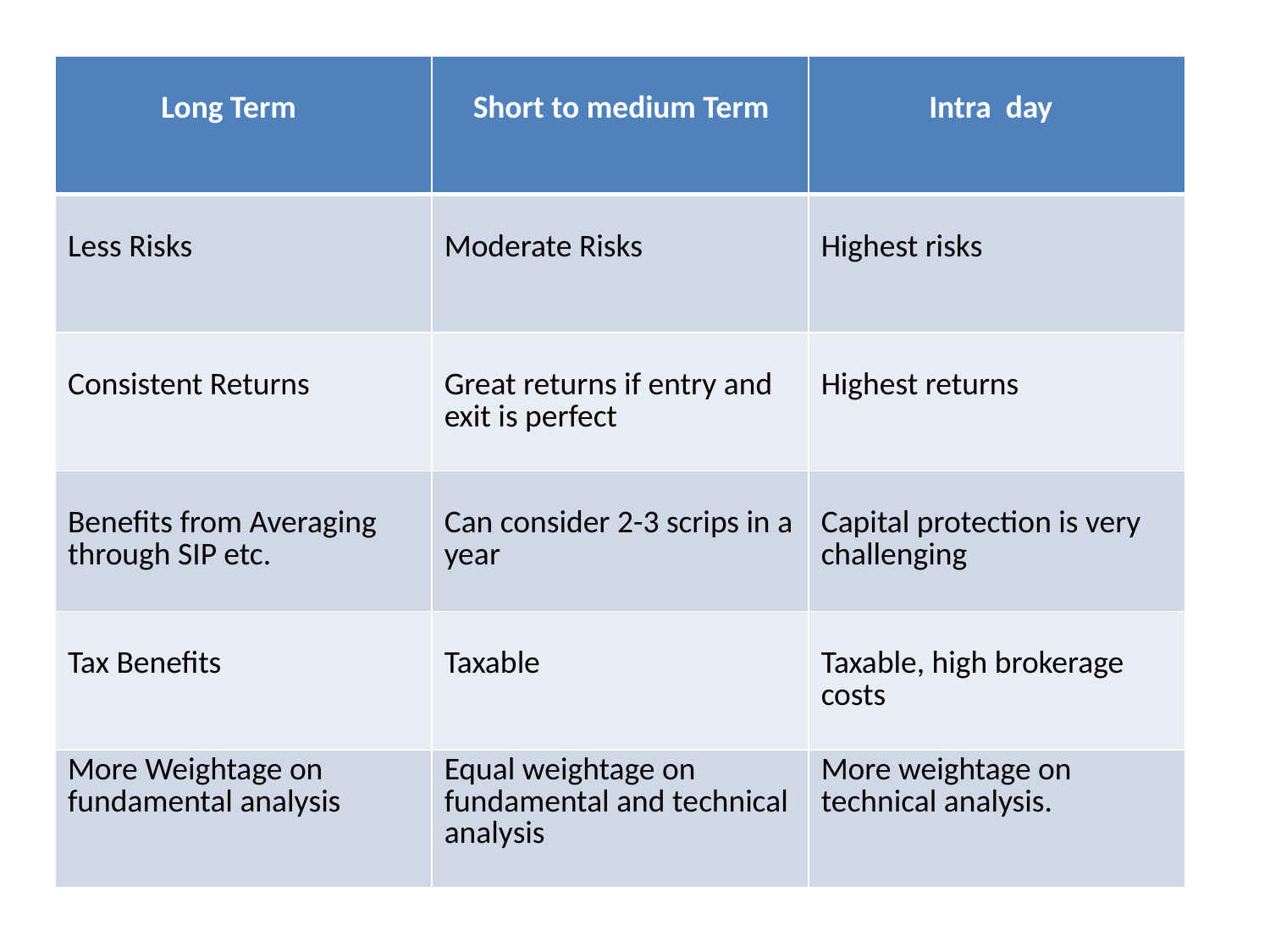

| Long Term | Short to medium Term | Intra day |
| --- | --- | --- |
| Less Risks | Moderate Risks | Highest risks |
| Consistent Returns | Great returns if entry and exit is perfect | Highest returns |
| Benefits from Averaging through SIP etc. | Can consider 2-3 scrips in a year | Capital protection is very challenging |
| Tax Benefits | Taxable | Taxable, high brokerage costs |
| More Weightage on fundamental analysis | Equal weightage on fundamental and technical analysis | More weightage on technical analysis. |